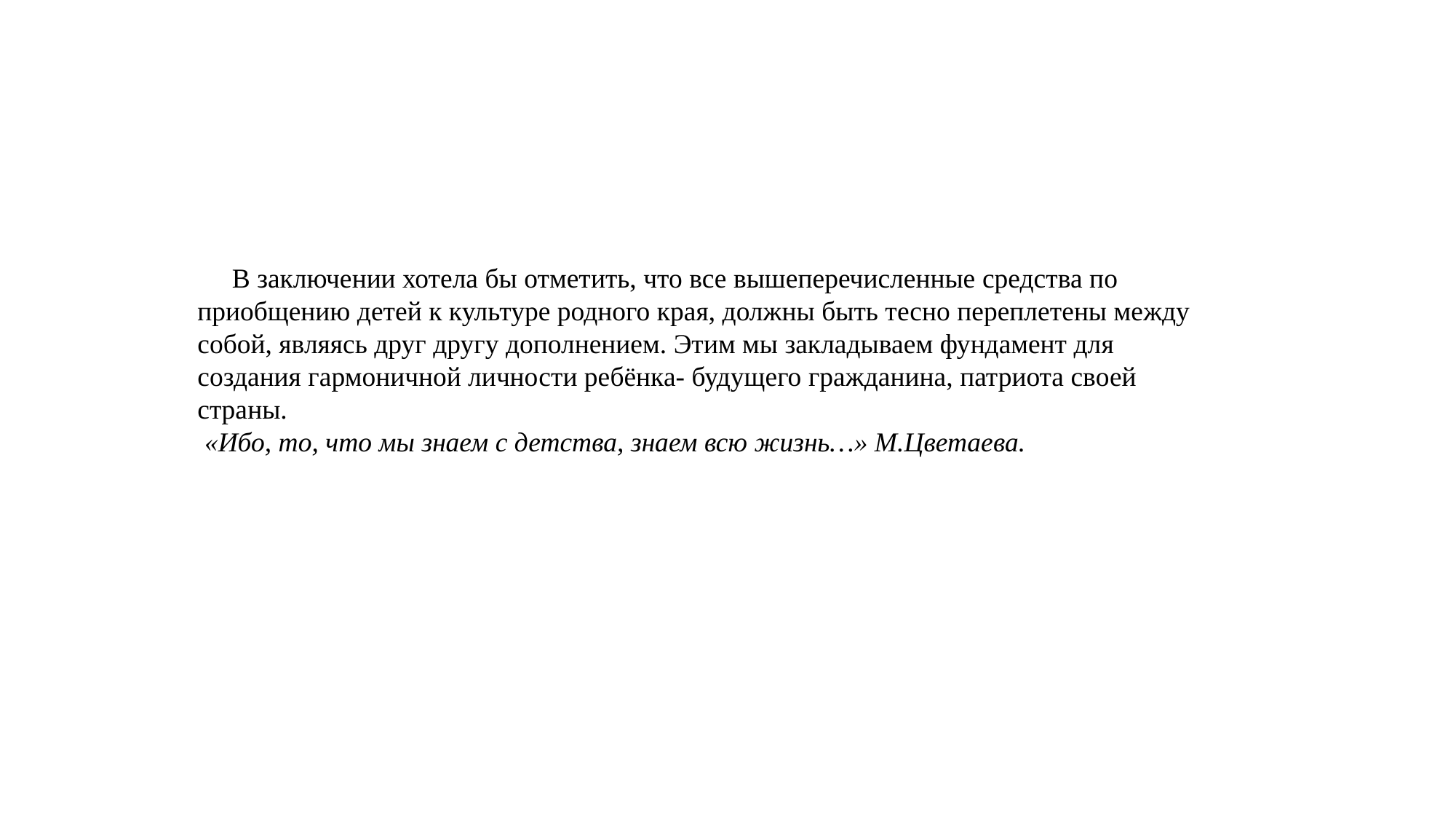

В заключении хотела бы отметить, что все вышеперечисленные средства по приобщению детей к культуре родного края, должны быть тесно переплетены между собой, являясь друг другу дополнением. Этим мы закладываем фундамент для создания гармоничной личности ребёнка- будущего гражданина, патриота своей страны.
 «Ибо, то, что мы знаем с детства, знаем всю жизнь…» М.Цветаева.